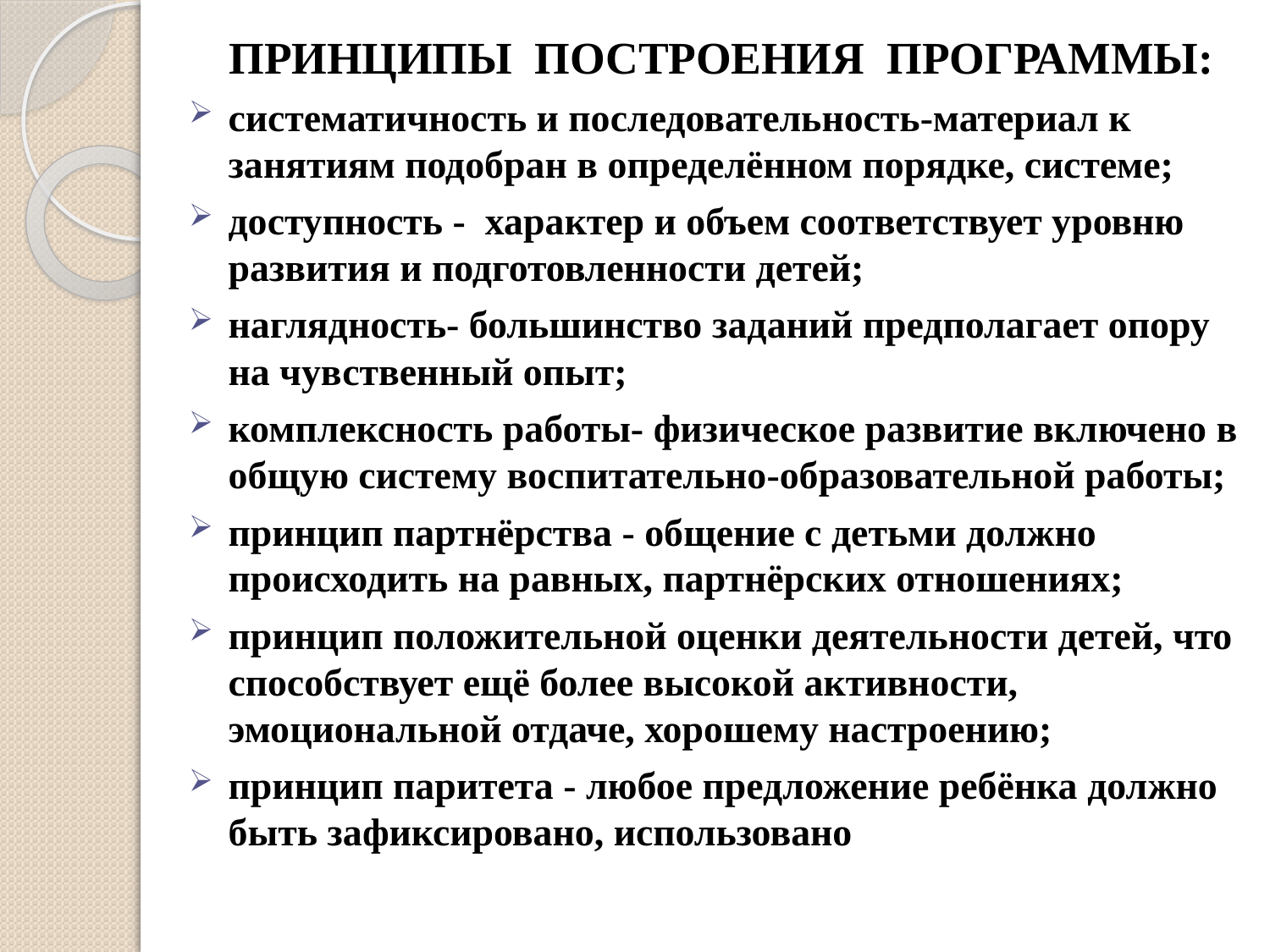

# ПРИНЦИПЫ  ПОСТРОЕНИЯ  ПРОГРАММЫ:
систематичность и последовательность-материал к занятиям подобран в определённом порядке, системе;
доступность -  характер и объем соответствует уровню развития и подготовленности детей;
наглядность- большинство заданий предполагает опору на чувственный опыт;
комплексность работы- физическое развитие включено в общую систему воспитательно-образовательной работы;
принцип партнёрства - общение с детьми должно происходить на равных, партнёрских отношениях;
принцип положительной оценки деятельности детей, что способствует ещё более высокой активности, эмоциональной отдаче, хорошему настроению;
принцип паритета - любое предложение ребёнка должно быть зафиксировано, использовано